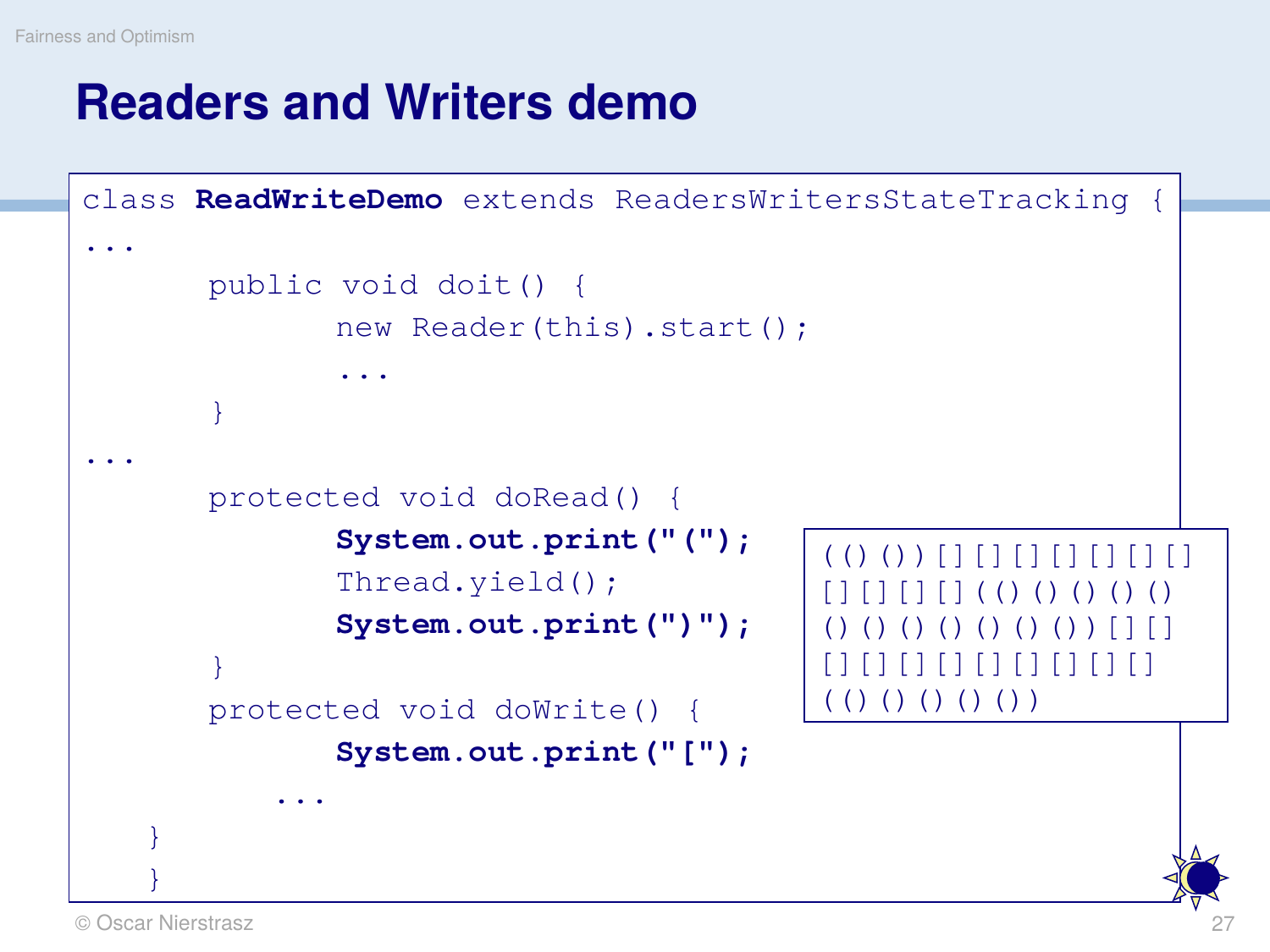

Fairness and Optimism
# Readers and Writers demo
class ReadWriteDemo extends ReadersWritersStateTracking {
...
	public void doit() {
		new Reader(this).start();
		...
	}
...
	protected void doRead() {
		System.out.print("(");
		Thread.yield();
		System.out.print(")");
	}
	protected void doWrite() {
		System.out.print("[");
	...
}
}
(()())[][][][][][][] [][][][](()()()()() ()()()()()()())[][] [][][][][][][][][] (()()()()())

© Oscar Nierstrasz
27